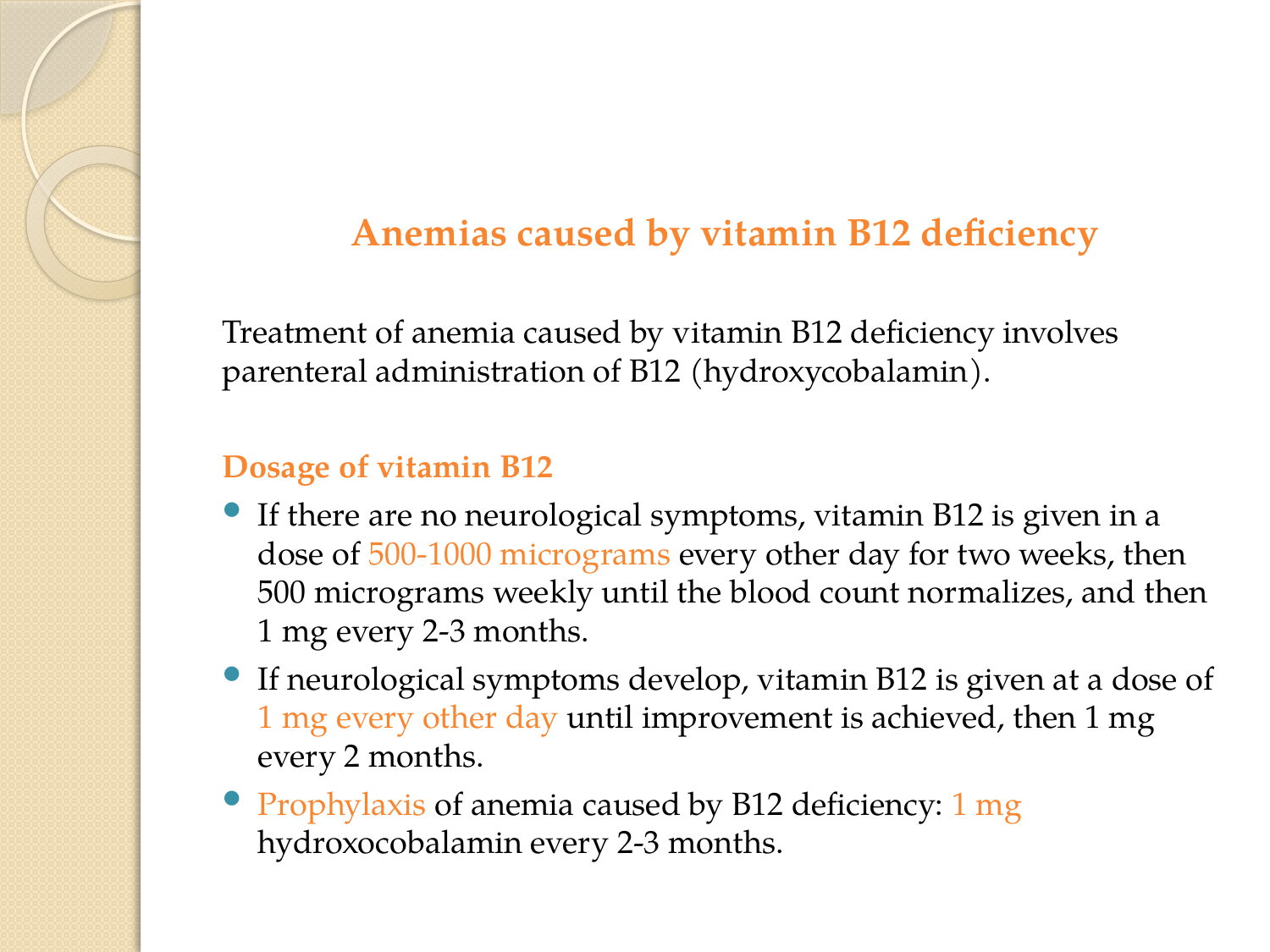

#
Anemias caused by vitamin B12 deficiency

Treatment of anemia caused by vitamin B12 deficiency involves parenteral administration of B12 (hydroxycobalamin).

Dosage of vitamin B12
If there are no neurological symptoms, vitamin B12 is given in a dose of 500-1000 micrograms every other day for two weeks, then 500 micrograms weekly until the blood count normalizes, and then 1 mg every 2-3 months.
If neurological symptoms develop, vitamin B12 is given at a dose of 1 mg every other day until improvement is achieved, then 1 mg every 2 months.
Prophylaxis of anemia caused by B12 deficiency: 1 mg hydroxocobalamin every 2-3 months.